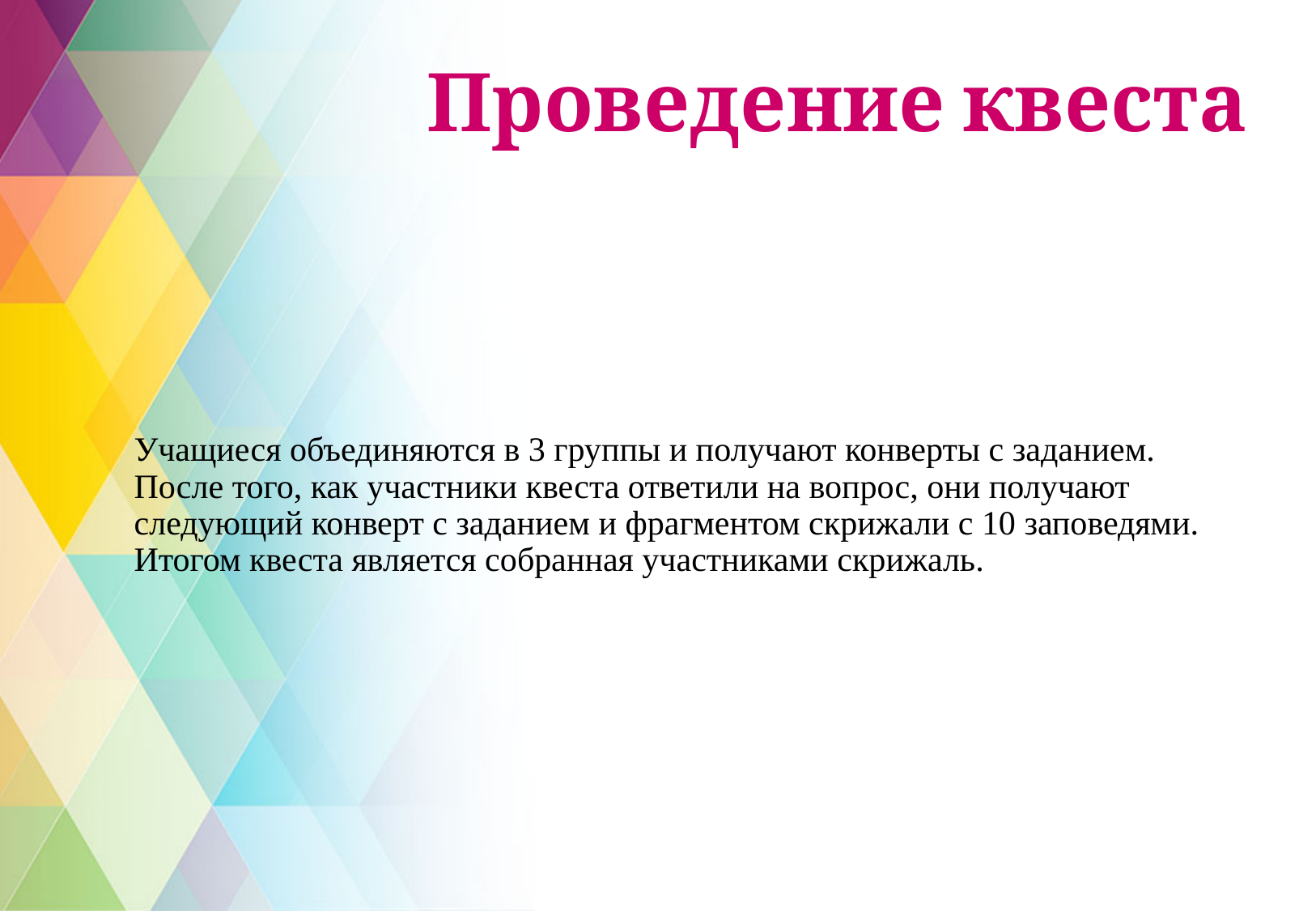

Проведение квеста
# Учащиеся объединяются в 3 группы и получают конверты с заданием. После того, как участники квеста ответили на вопрос, они получают следующий конверт с заданием и фрагментом скрижали с 10 заповедями. Итогом квеста является собранная участниками скрижаль.